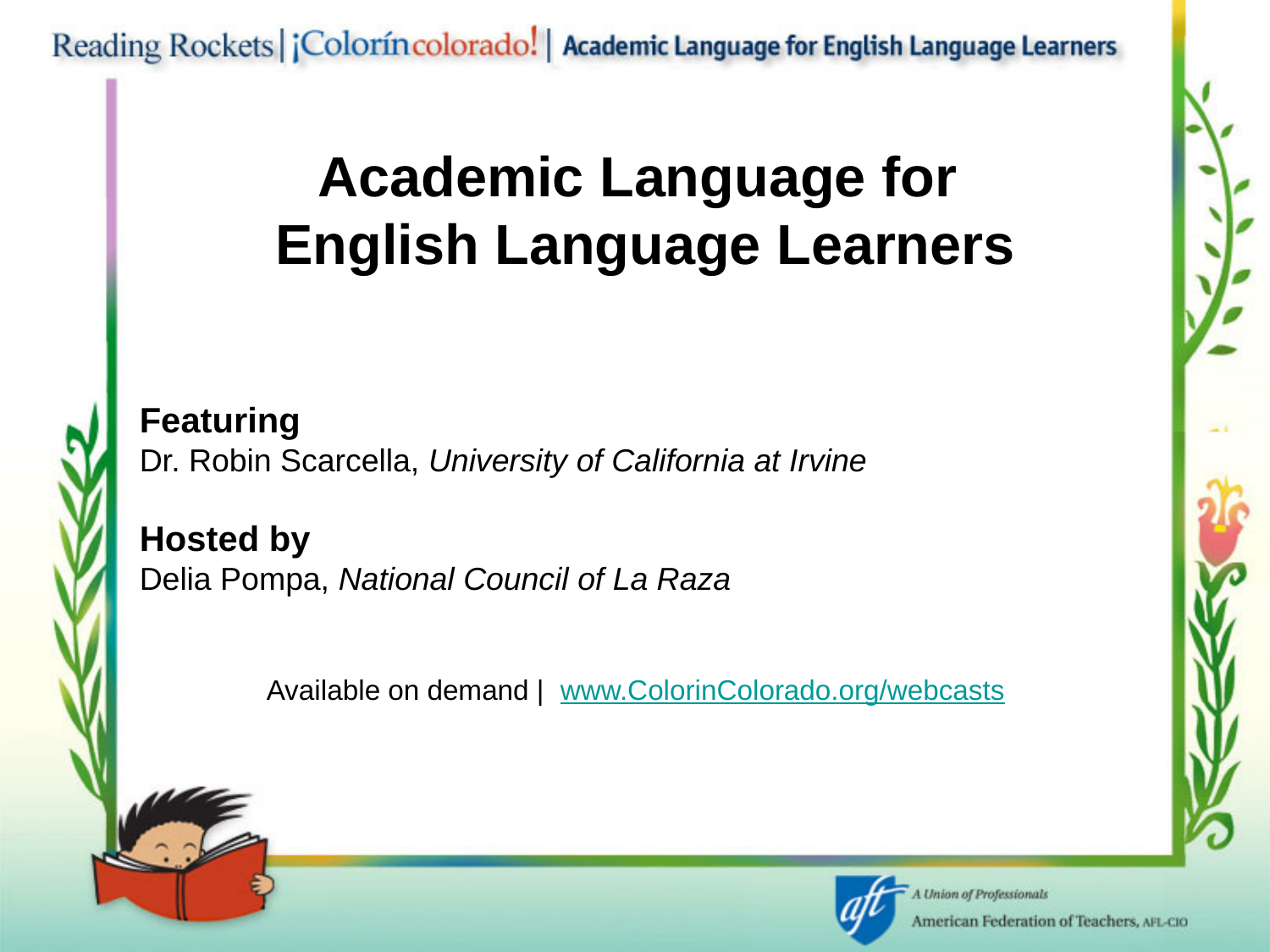

Academic Language for
English Language Learners
Featuring
Dr. Robin Scarcella, University of California at Irvine

Hosted by
Delia Pompa, National Council of La Raza

	Available on demand |  www.ColorinColorado.org/webcasts